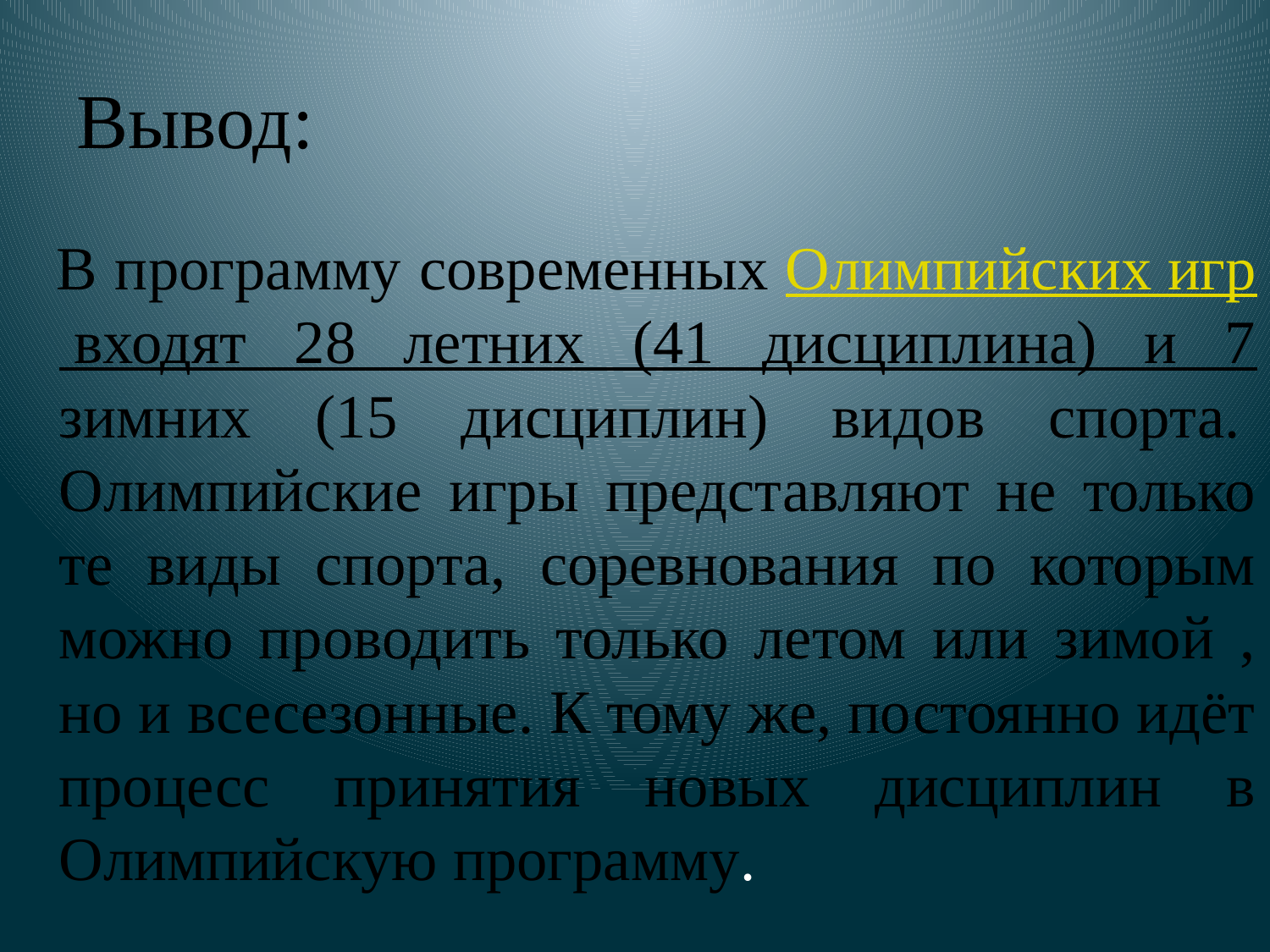

# Вывод:
   В программу современных Олимпийских игр входят 28 летних (41 дисциплина) и 7 зимних (15 дисциплин) видов спорта.  Олимпийские игры представляют не только те виды спорта, соревнования по которым можно проводить только летом или зимой , но и всесезонные. К тому же, постоянно идёт процесс принятия новых дисциплин в Олимпийскую программу.